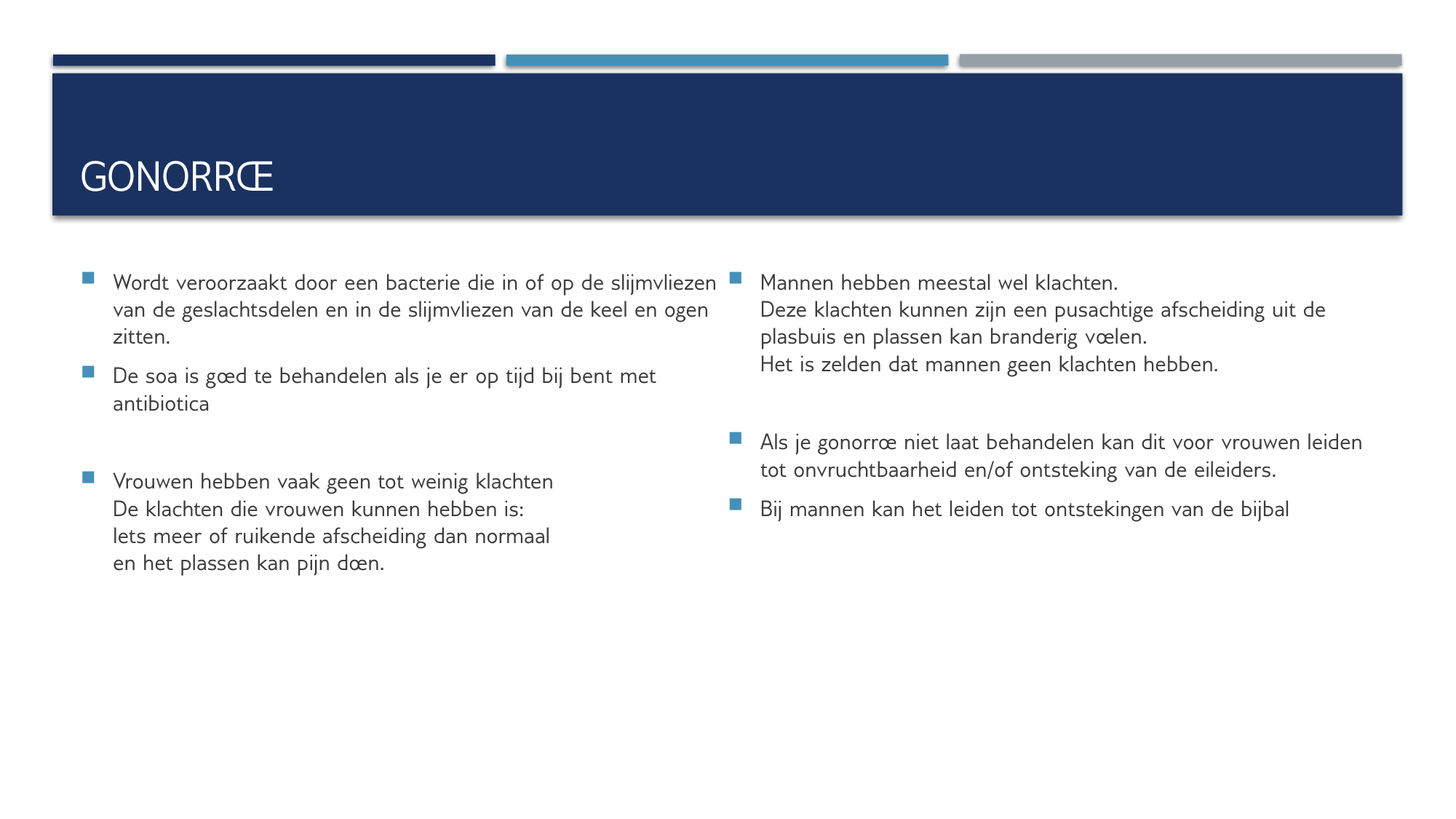

# Gonorroe
Wordt veroorzaakt door een bacterie die in of op de slijmvliezen van de geslachtsdelen en in de slijmvliezen van de keel en ogen zitten.
De soa is goed te behandelen als je er op tijd bij bent met antibiotica

Vrouwen hebben vaak geen tot weinig klachten
De klachten die vrouwen kunnen hebben is:
Iets meer of ruikende afscheiding dan normaal
en het plassen kan pijn doen.

Mannen hebben meestal wel klachten.
Deze klachten kunnen zijn een pusachtige afscheiding uit de plasbuis en plassen kan branderig voelen.
Het is zelden dat mannen geen klachten hebben.

Als je gonorroe niet laat behandelen kan dit voor vrouwen leiden tot onvruchtbaarheid en/of ontsteking van de eileiders.
Bij mannen kan het leiden tot ontstekingen van de bijbal